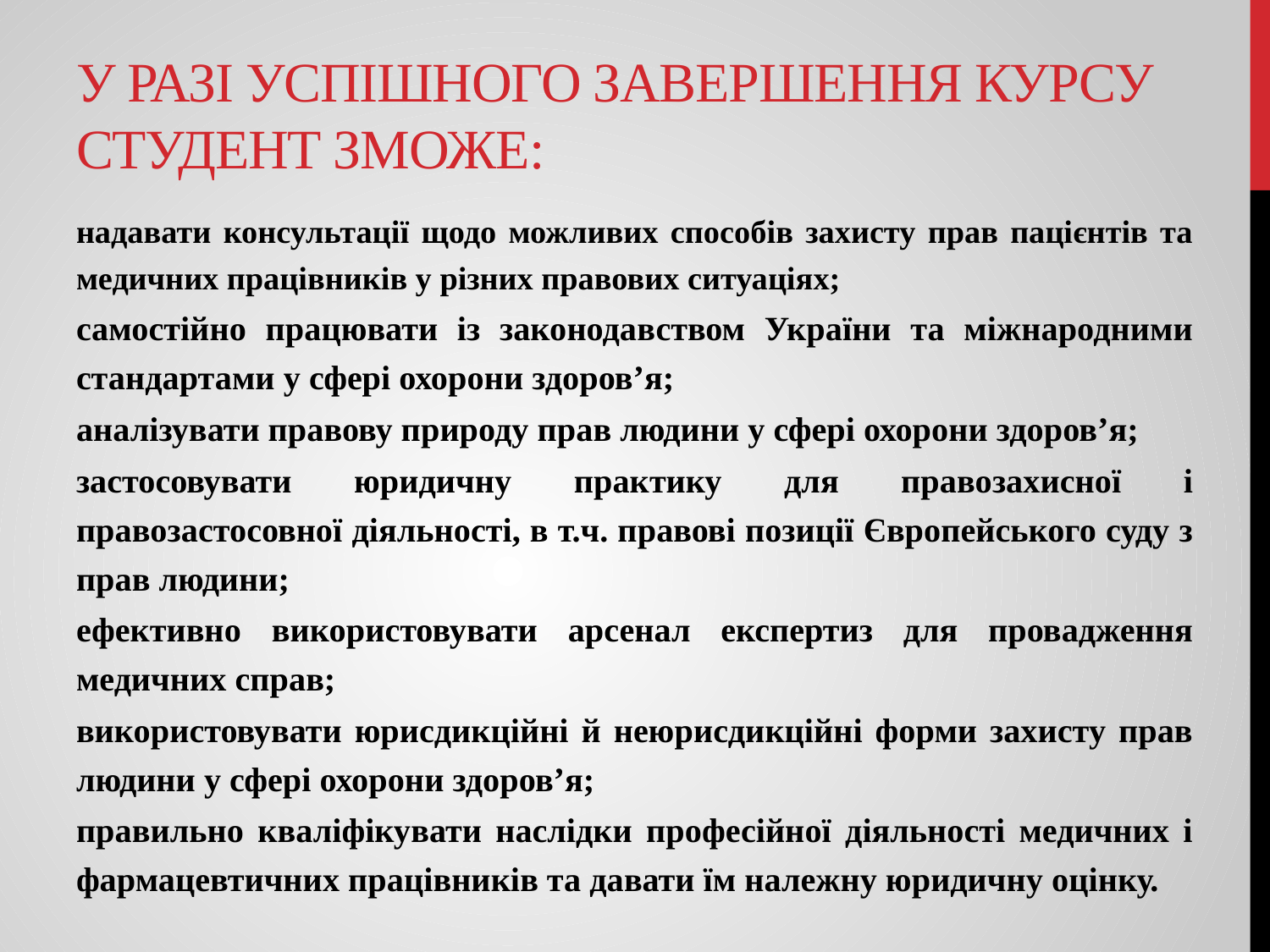

# У разі успішного завершення курсу студент зможе:
надавати консультації щодо можливих способів захисту прав пацієнтів та медичних працівників у різних правових ситуаціях;
самостійно працювати із законодавством України та міжнародними стандартами у сфері охорони здоров’я;
аналізувати правову природу прав людини у сфері охорони здоров’я;
застосовувати юридичну практику для правозахисної і правозастосовної діяльності, в т.ч. правові позиції Європейського суду з прав людини;
ефективно використовувати арсенал експертиз для провадження медичних справ;
використовувати юрисдикційні й неюрисдикційні форми захисту прав людини у сфері охорони здоров’я;
правильно кваліфікувати наслідки професійної діяльності медичних і фармацевтичних працівників та давати їм належну юридичну оцінку.